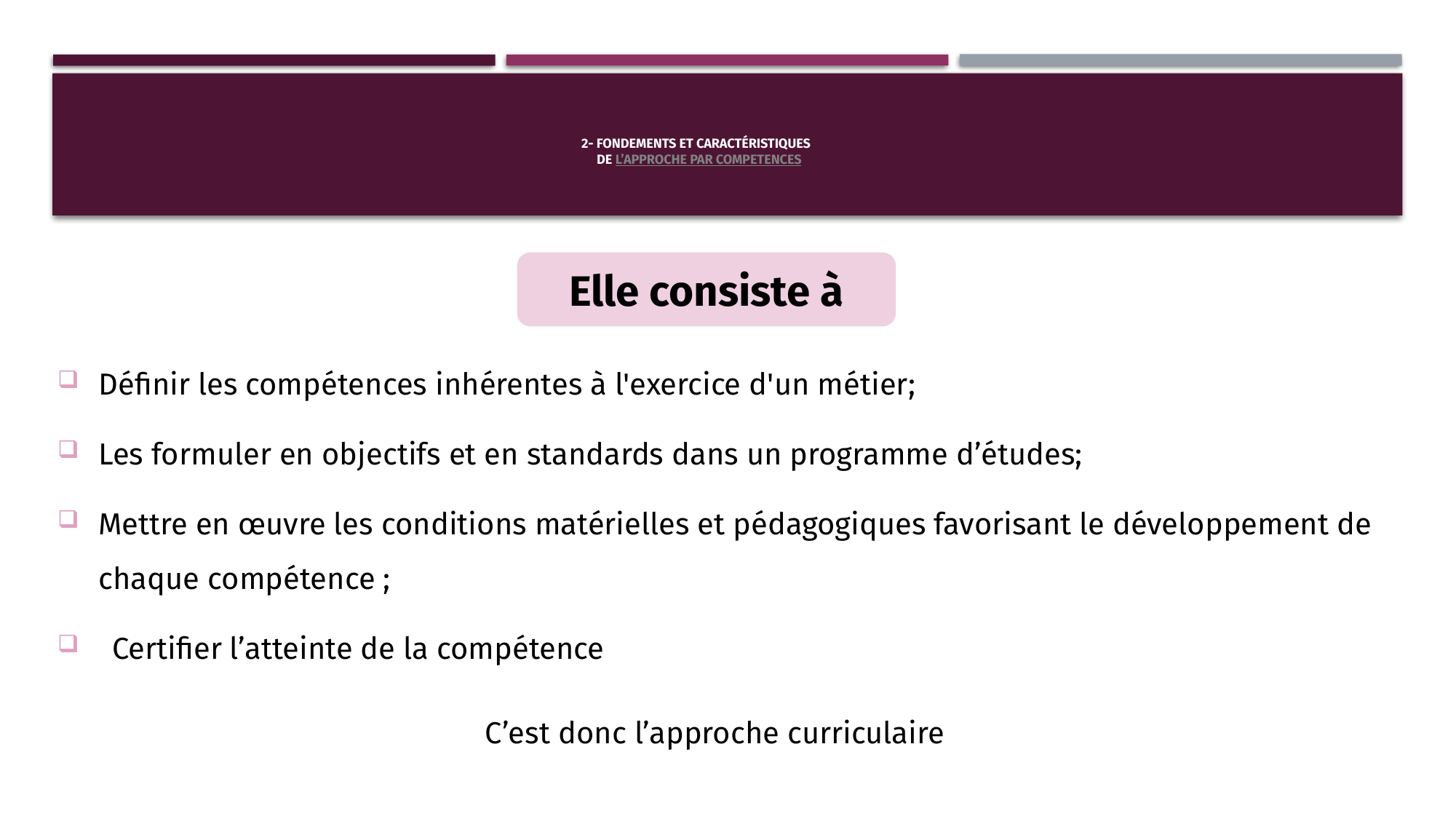

# 2- Fondements et Caractéristiques de l’approche par COMPETENCES

Elle consiste à
Définir les compétences inhérentes à l'exercice d'un métier;
Les formuler en objectifs et en standards dans un programme d’études;
Mettre en œuvre les conditions matérielles et pédagogiques favorisant le développement de chaque compétence ;
Certifier l’atteinte de la compétence

C’est donc l’approche curriculaire